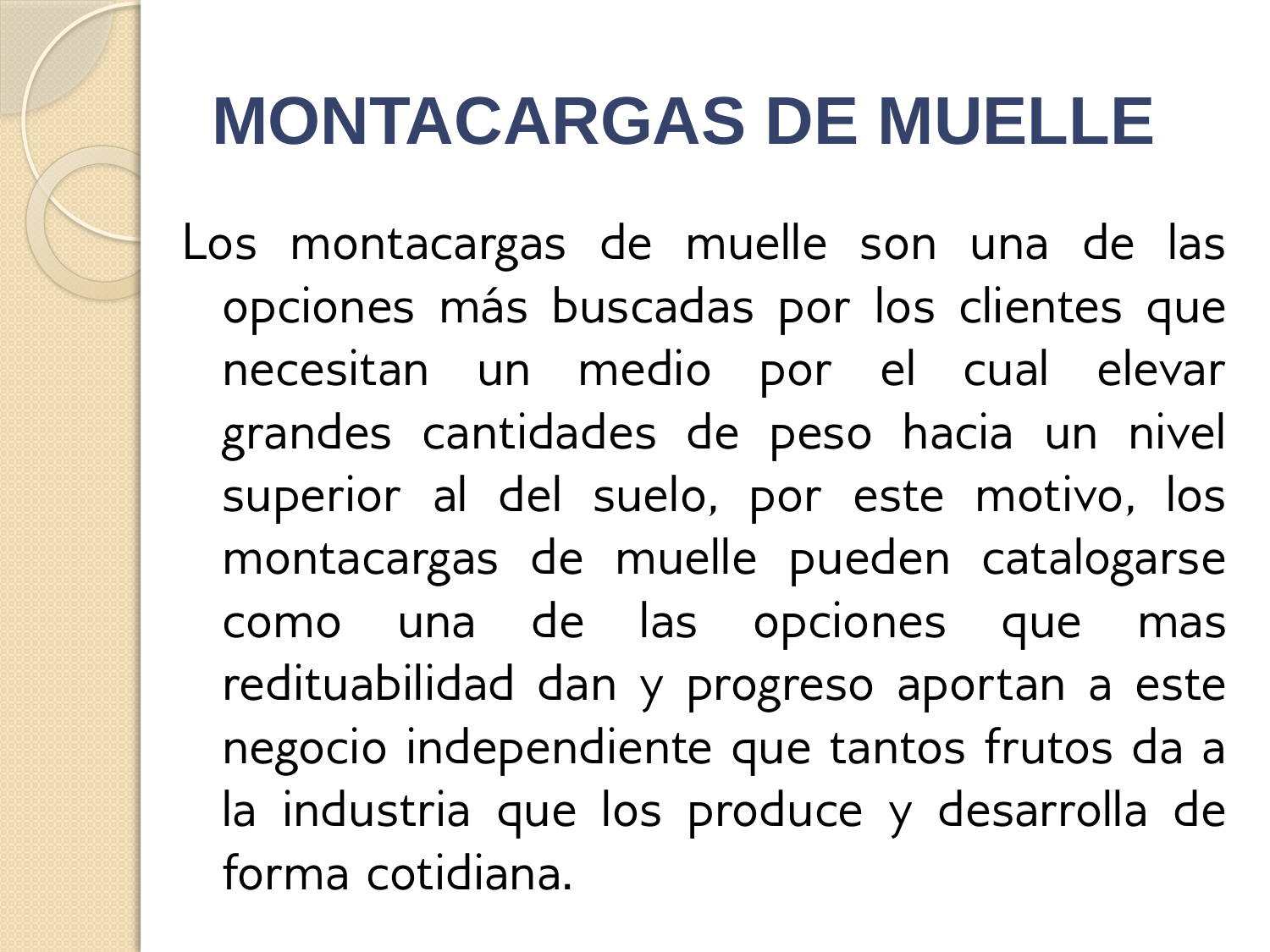

# MONTACARGAS DE MUELLE
Los montacargas de muelle son una de las opciones más buscadas por los clientes que necesitan un medio por el cual elevar grandes cantidades de peso hacia un nivel superior al del suelo, por este motivo, los montacargas de muelle pueden catalogarse como una de las opciones que mas redituabilidad dan y progreso aportan a este negocio independiente que tantos frutos da a la industria que los produce y desarrolla de forma cotidiana.